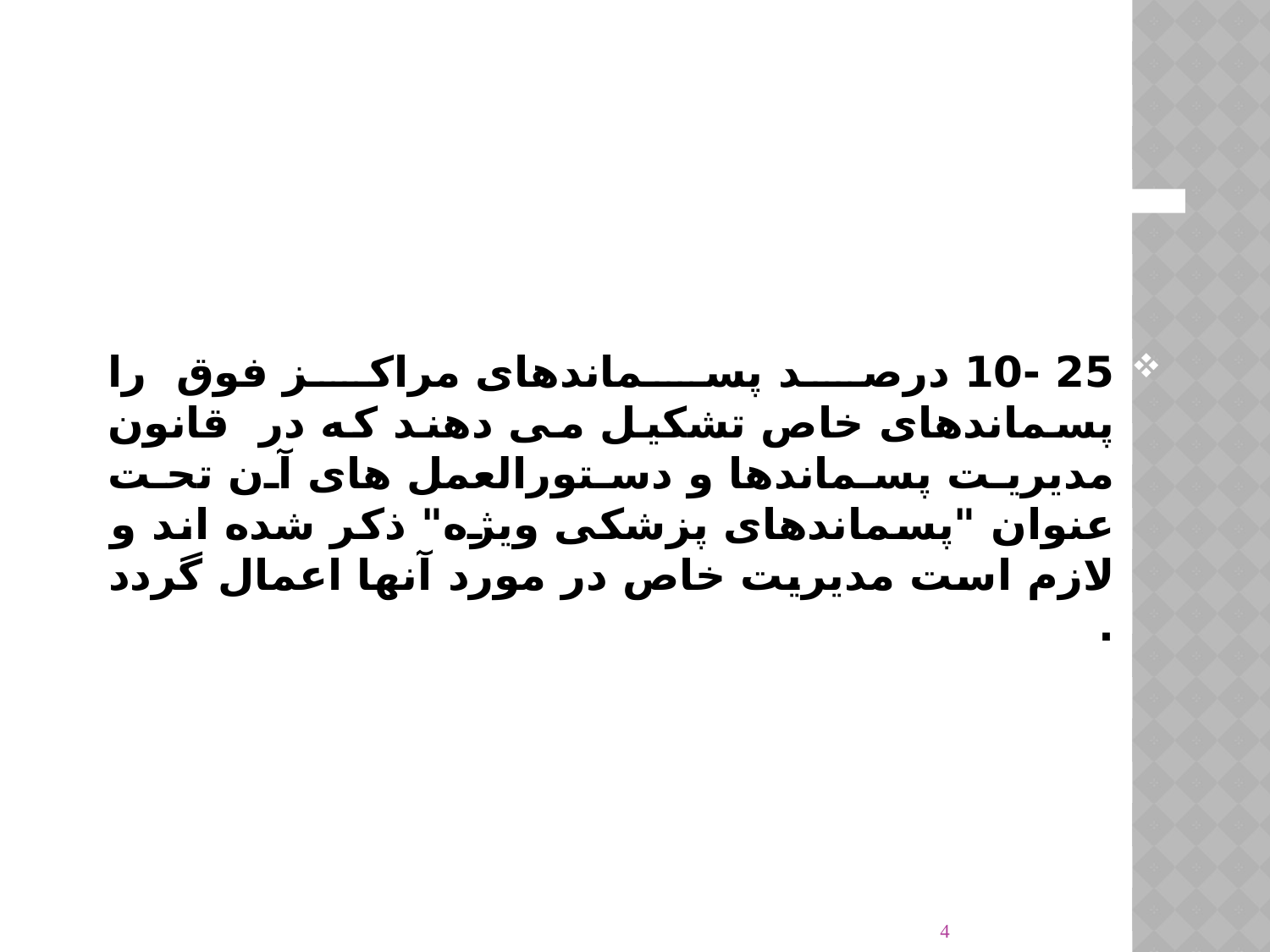

25 -10 درصد پسماندهای مراکز فوق  را پسماندهای خاص تشکیل می دهند که در  قانون مدیریت پسماندها و دستورالعمل های آن تحت عنوان "پسماندهای پزشکی ویژه" ذكر شده اند و لازم است مدیریت خاص در مورد آنها اعمال گردد .

4